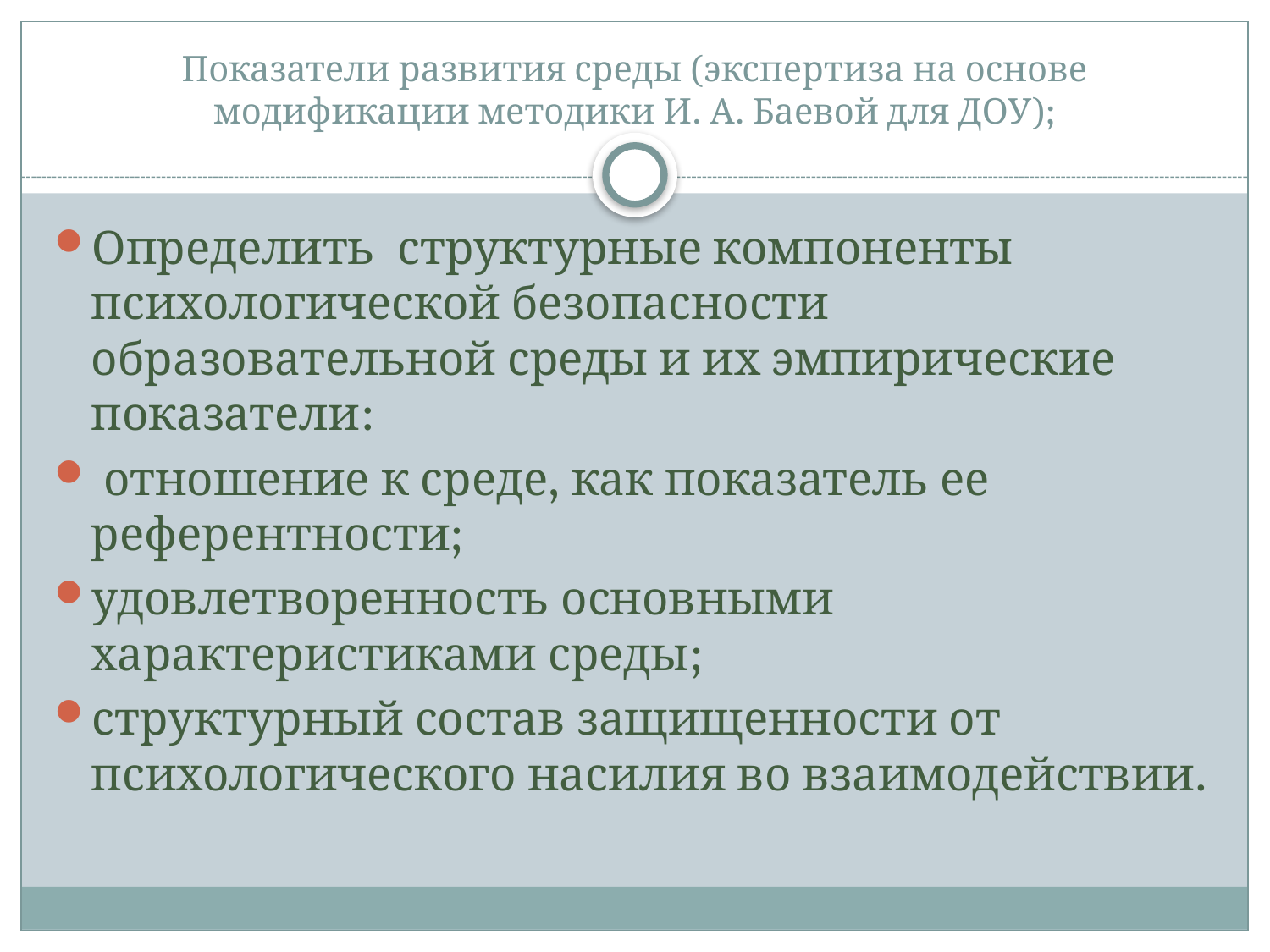

# Показатели развития среды (экспертиза на основе модификации методики И. А. Баевой для ДОУ);
Определить  структурные компоненты психологической безопасности образовательной среды и их эмпирические показатели:
 отношение к среде, как показатель ее референтности;
удовлетворенность основными характеристиками среды;
структурный состав защищенности от психологического насилия во взаимодействии.